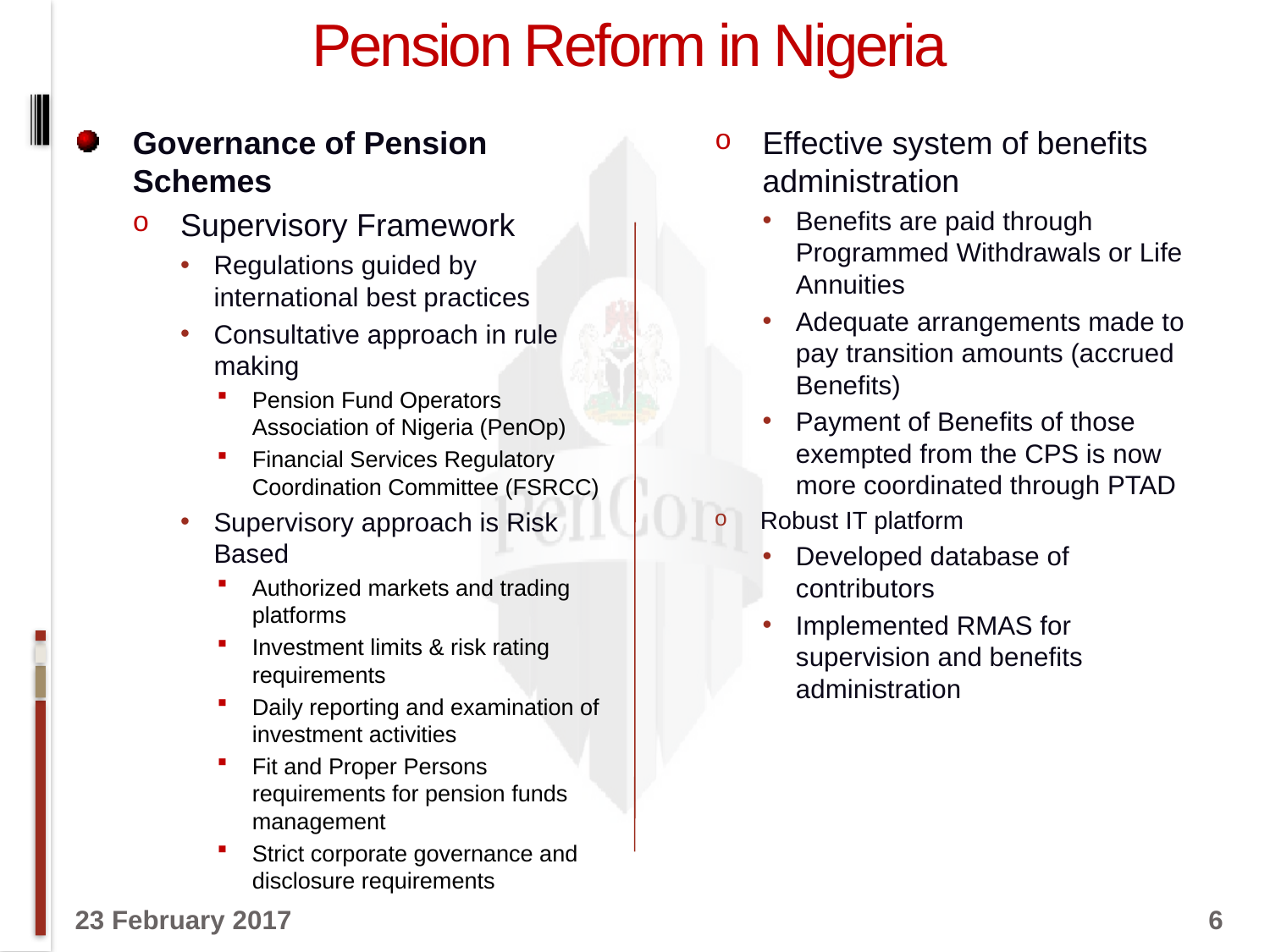

# Pension Reform in Nigeria
Governance of Pension Schemes
Supervisory Framework
Regulations guided by international best practices
Consultative approach in rule making
Pension Fund Operators Association of Nigeria (PenOp)
Financial Services Regulatory Coordination Committee (FSRCC)
Supervisory approach is Risk Based
Authorized markets and trading platforms
Investment limits & risk rating requirements
Daily reporting and examination of investment activities
Fit and Proper Persons requirements for pension funds management
Strict corporate governance and disclosure requirements

Effective system of benefits administration
Benefits are paid through Programmed Withdrawals or Life Annuities
Adequate arrangements made to pay transition amounts (accrued Benefits)
Payment of Benefits of those exempted from the CPS is now more coordinated through PTAD
Robust IT platform
Developed database of contributors
Implemented RMAS for supervision and benefits administration
23 February 2017
6